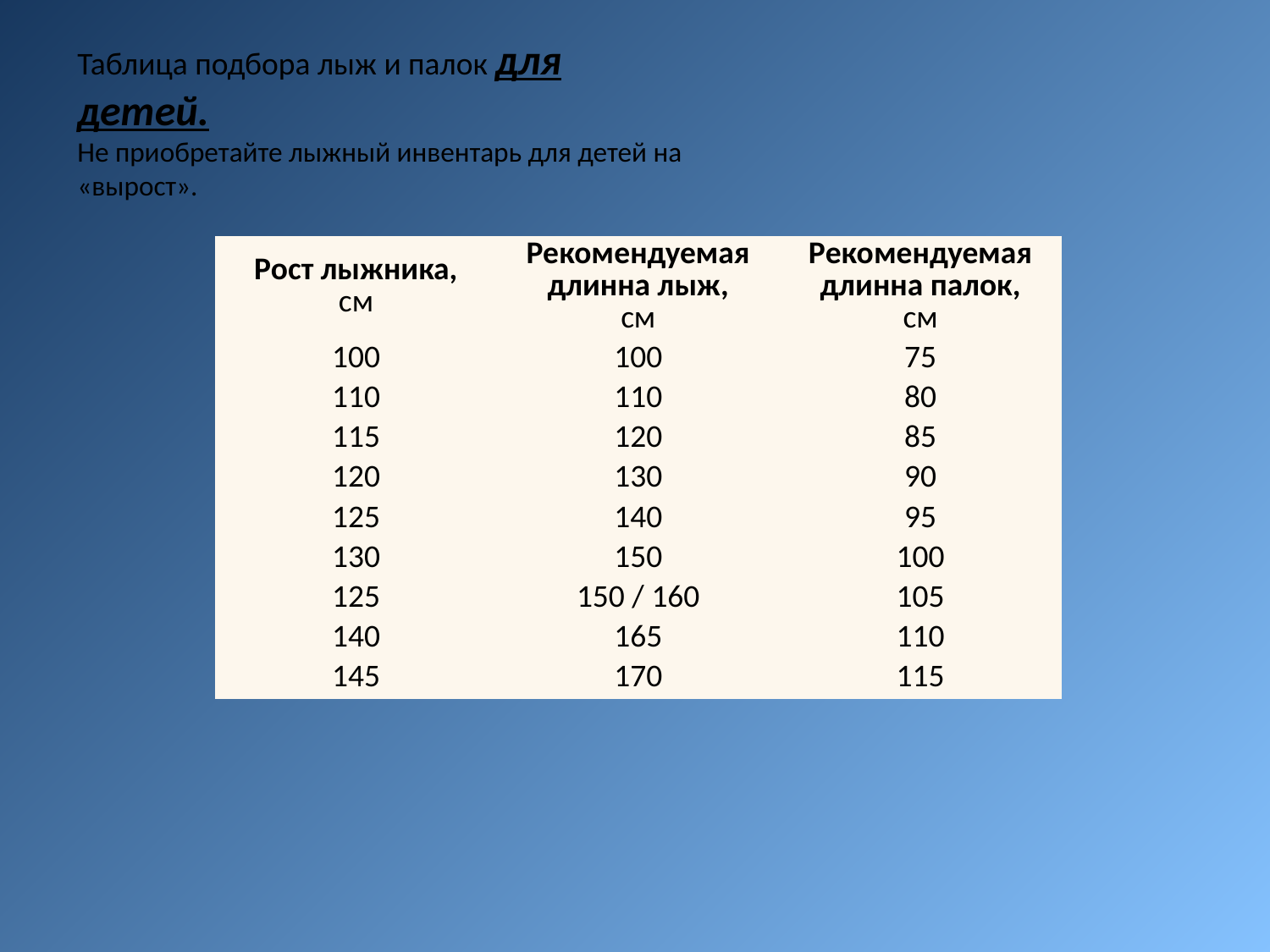

Таблица подбора лыж и палок для детей.
Не приобретайте лыжный инвентарь для детей на «вырост».
| Рост лыжника, см | Рекомендуемая длинна лыж, см | Рекомендуемая длинна палок, см |
| --- | --- | --- |
| 100 | 100 | 75 |
| 110 | 110 | 80 |
| 115 | 120 | 85 |
| 120 | 130 | 90 |
| 125 | 140 | 95 |
| 130 | 150 | 100 |
| 125 | 150 / 160 | 105 |
| 140 | 165 | 110 |
| 145 | 170 | 115 |